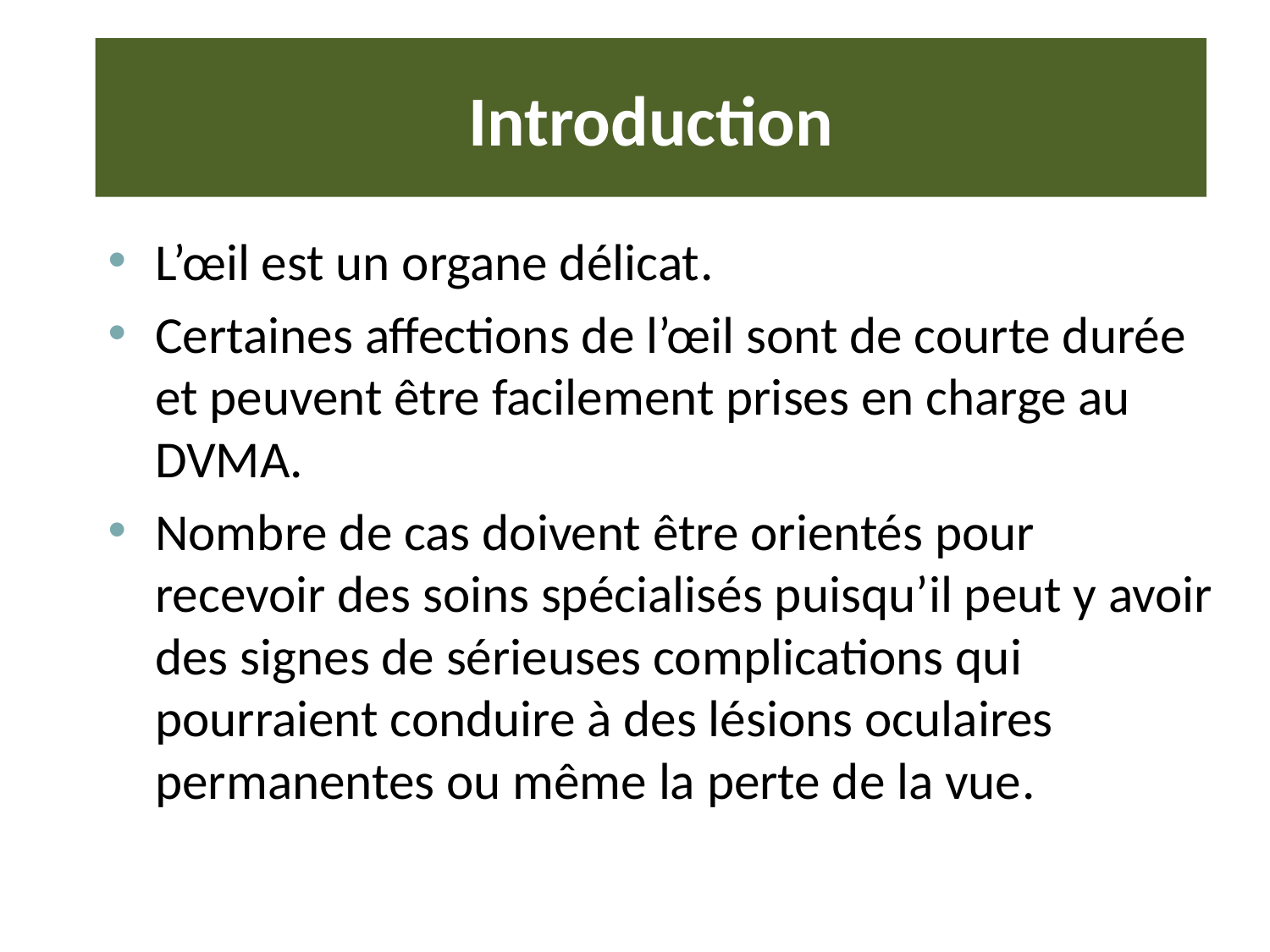

# Introduction
L’œil est un organe délicat.
Certaines affections de l’œil sont de courte durée et peuvent être facilement prises en charge au DVMA.
Nombre de cas doivent être orientés pour recevoir des soins spécialisés puisqu’il peut y avoir des signes de sérieuses complications qui pourraient conduire à des lésions oculaires permanentes ou même la perte de la vue.